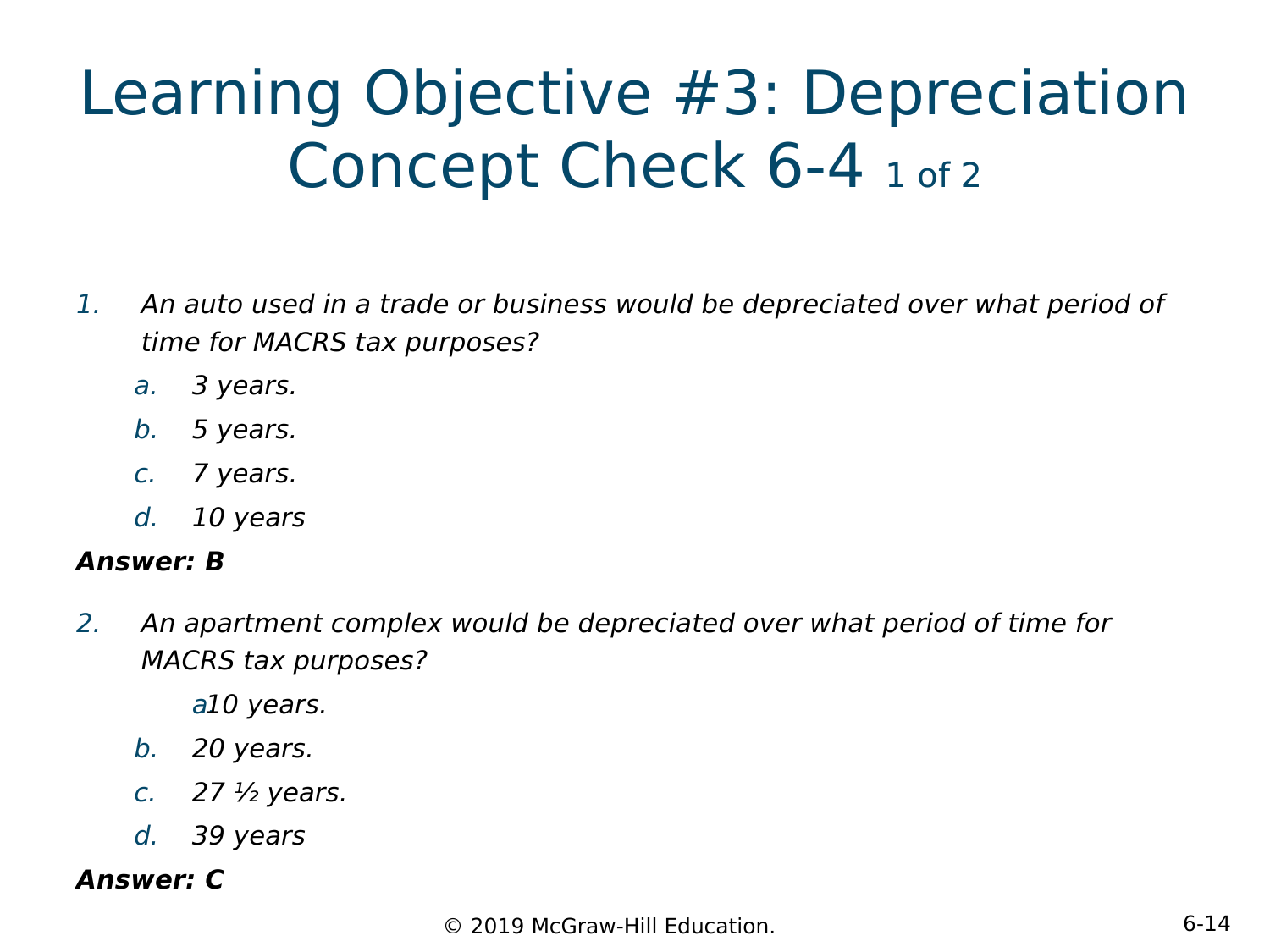

# Learning Objective #3: Depreciation Concept Check 6-4 1 of 2
An auto used in a trade or business would be depreciated over what period of time for MACRS tax purposes?
3 years.
5 years.
7 years.
10 years
Answer: B
An apartment complex would be depreciated over what period of time for MACRS tax purposes?
10 years.
20 years.
27 ½ years.
39 years
Answer: C